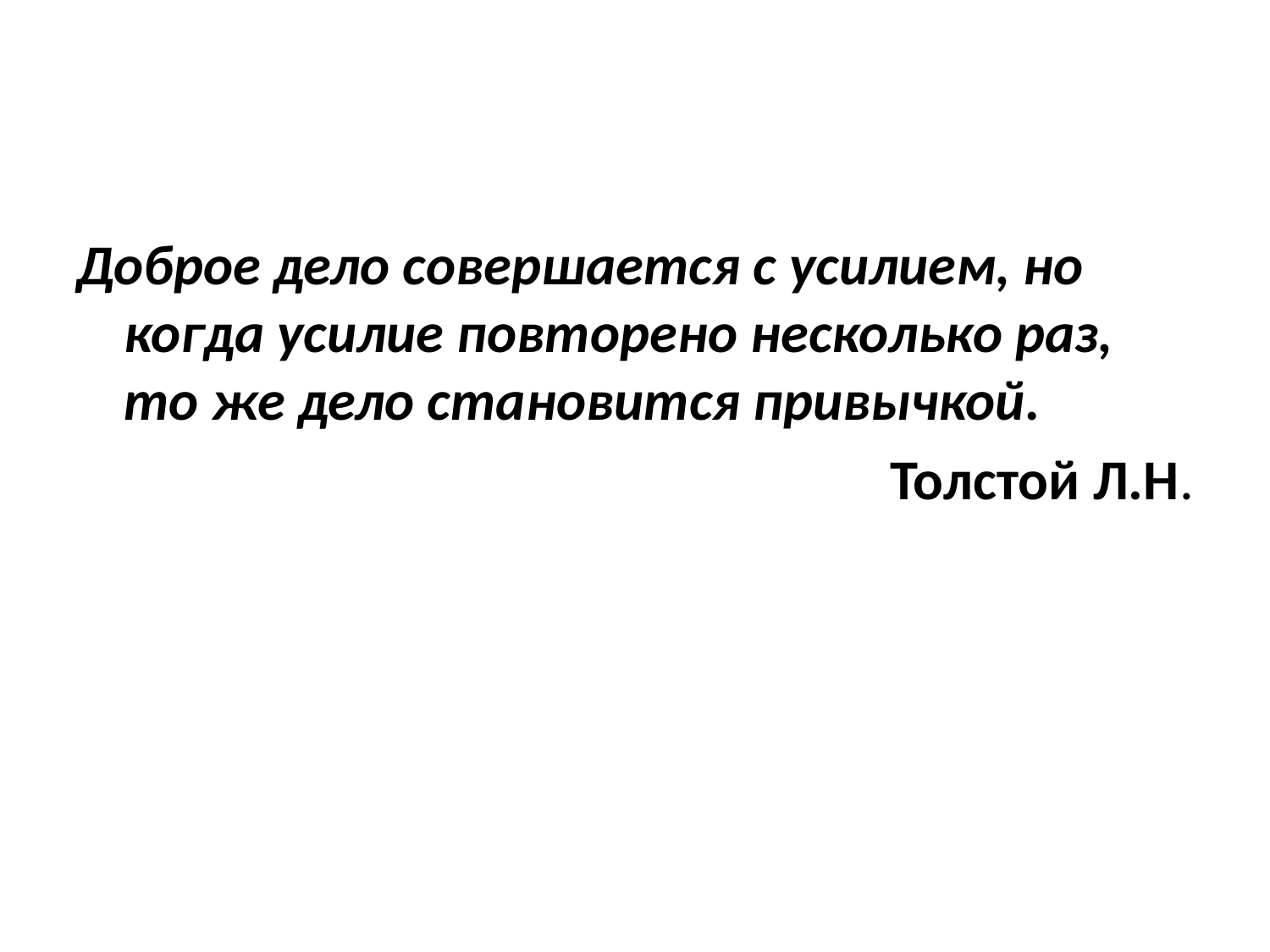

#
Доброе дело совершается с усилием, но когда усилие повторено несколько раз, то же дело становится привычкой.
Толстой Л.Н.